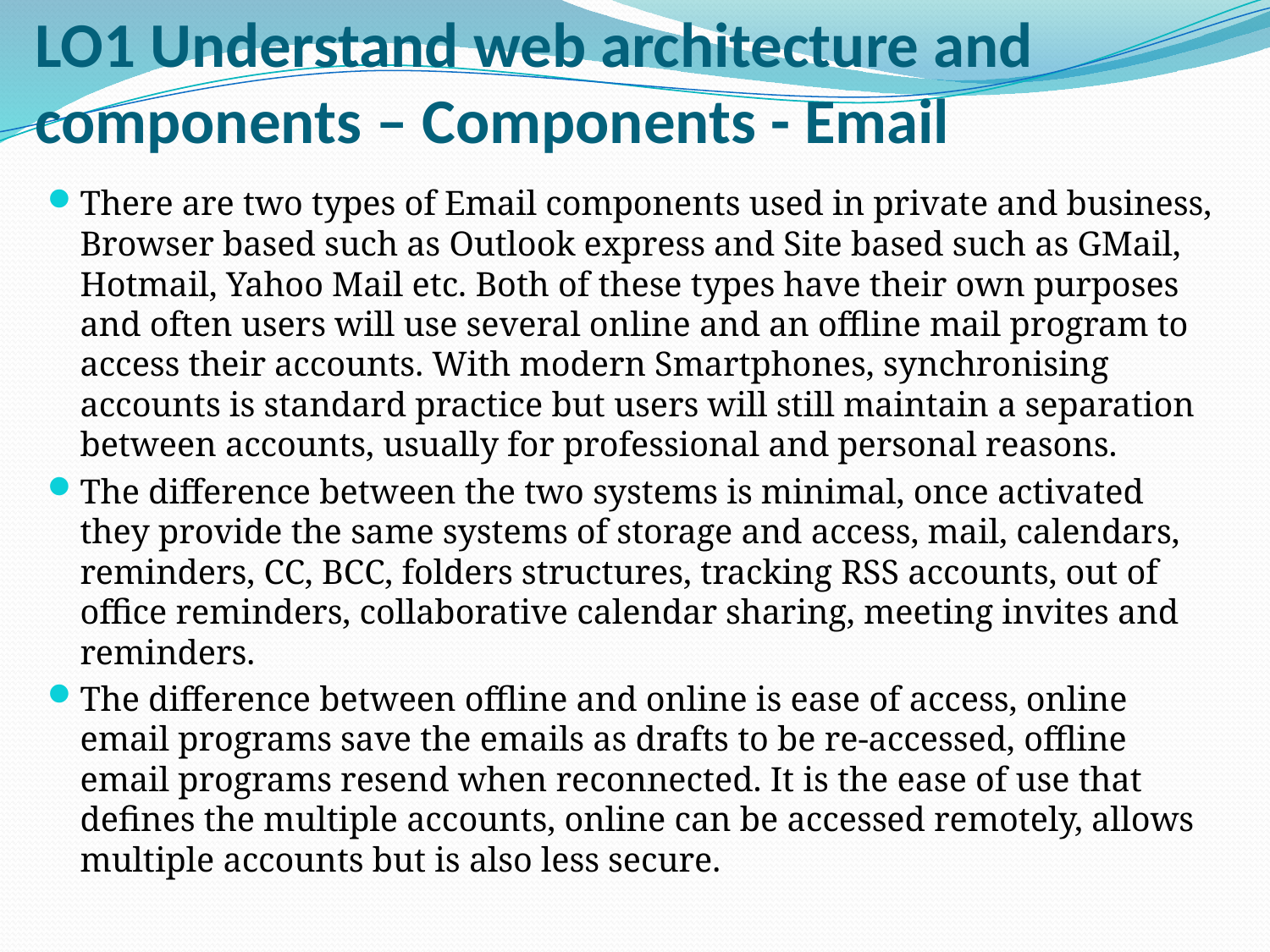

# LO1 Understand web architecture and components – Components - Email
There are two types of Email components used in private and business, Browser based such as Outlook express and Site based such as GMail, Hotmail, Yahoo Mail etc. Both of these types have their own purposes and often users will use several online and an offline mail program to access their accounts. With modern Smartphones, synchronising accounts is standard practice but users will still maintain a separation between accounts, usually for professional and personal reasons.
The difference between the two systems is minimal, once activated they provide the same systems of storage and access, mail, calendars, reminders, CC, BCC, folders structures, tracking RSS accounts, out of office reminders, collaborative calendar sharing, meeting invites and reminders.
The difference between offline and online is ease of access, online email programs save the emails as drafts to be re-accessed, offline email programs resend when reconnected. It is the ease of use that defines the multiple accounts, online can be accessed remotely, allows multiple accounts but is also less secure.